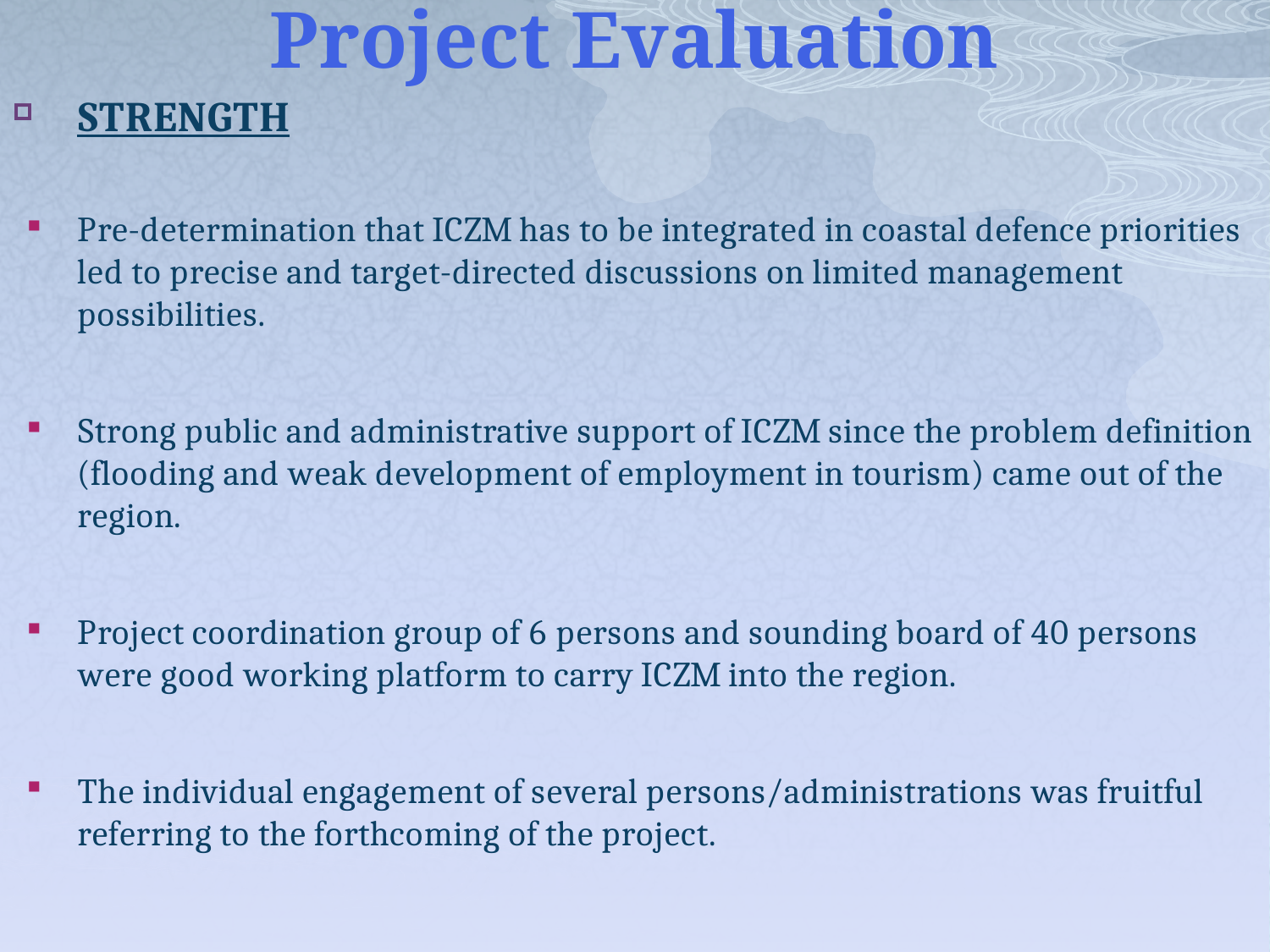

# Project Evaluation
STRENGTH

Pre-determination that ICZM has to be integrated in coastal defence priorities led to precise and target-directed discussions on limited management possibilities.

Strong public and administrative support of ICZM since the problem definition (flooding and weak development of employment in tourism) came out of the region.

Project coordination group of 6 persons and sounding board of 40 persons were good working platform to carry ICZM into the region.

The individual engagement of several persons/administrations was fruitful referring to the forthcoming of the project.